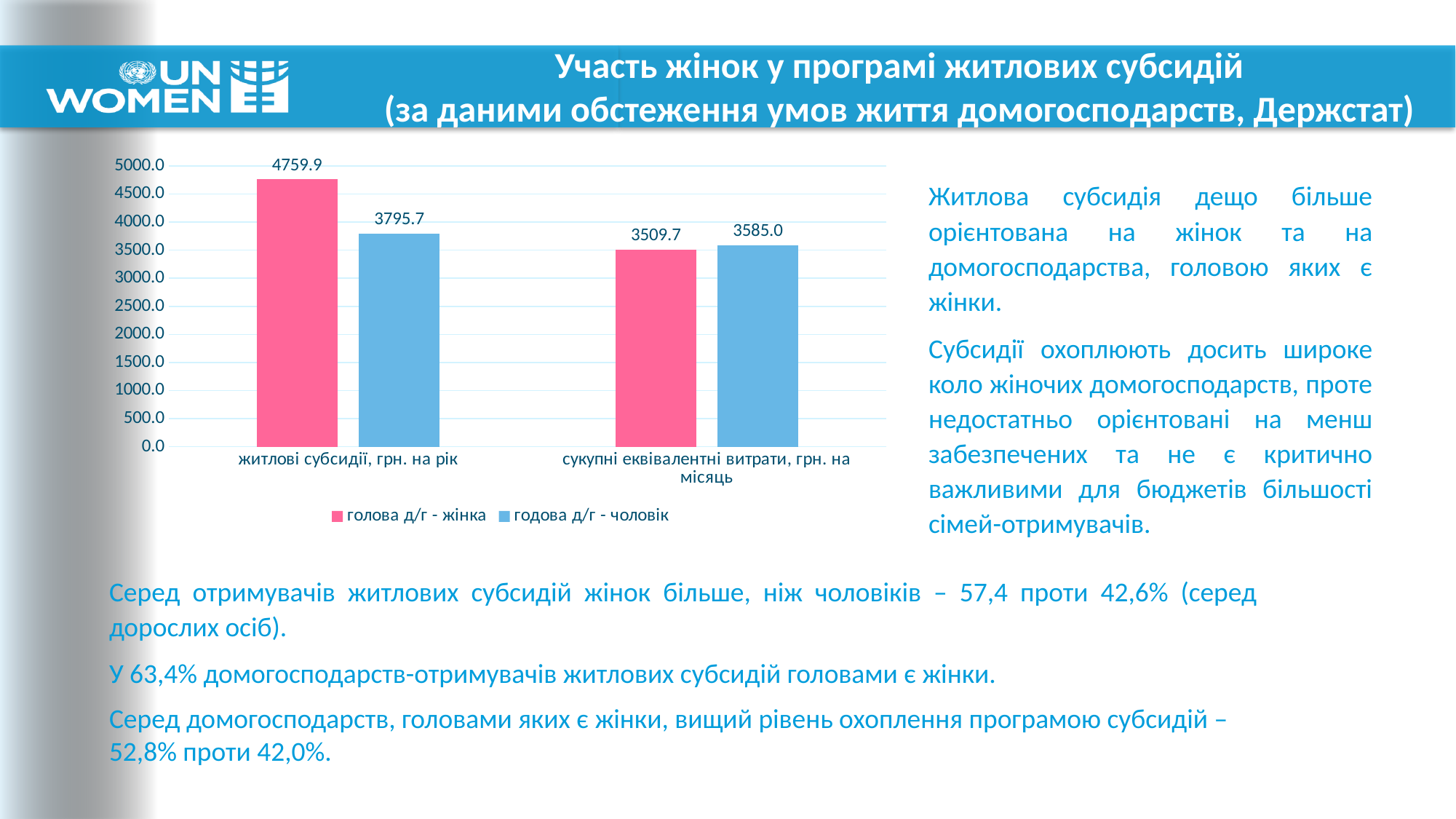

# Участь жінок у програмі житлових субсидій (за даними обстеження умов життя домогосподарств, Держстат)

### Chart

| Category | голова д/г - жінка | годова д/г - чоловік |
|---|---|---|
| житлові субсидії, грн. на рік | 4759.905104130227 | 3795.683120296513 |
| сукупні еквівалентні витрати, грн. на місяць | 3509.6879418757862 | 3585.034893508088 |
Житлова субсидія дещо більше орієнтована на жінок та на домогосподарства, головою яких є жінки.
Субсидії охоплюють досить широке коло жіночих домогосподарств, проте недостатньо орієнтовані на менш забезпечених та не є критично важливими для бюджетів більшості сімей-отримувачів.
Серед отримувачів житлових субсидій жінок більше, ніж чоловіків – 57,4 проти 42,6% (серед дорослих осіб).
У 63,4% домогосподарств-отримувачів житлових субсидій головами є жінки.
Серед домогосподарств, головами яких є жінки, вищий рівень охоплення програмою субсидій – 52,8% проти 42,0%.